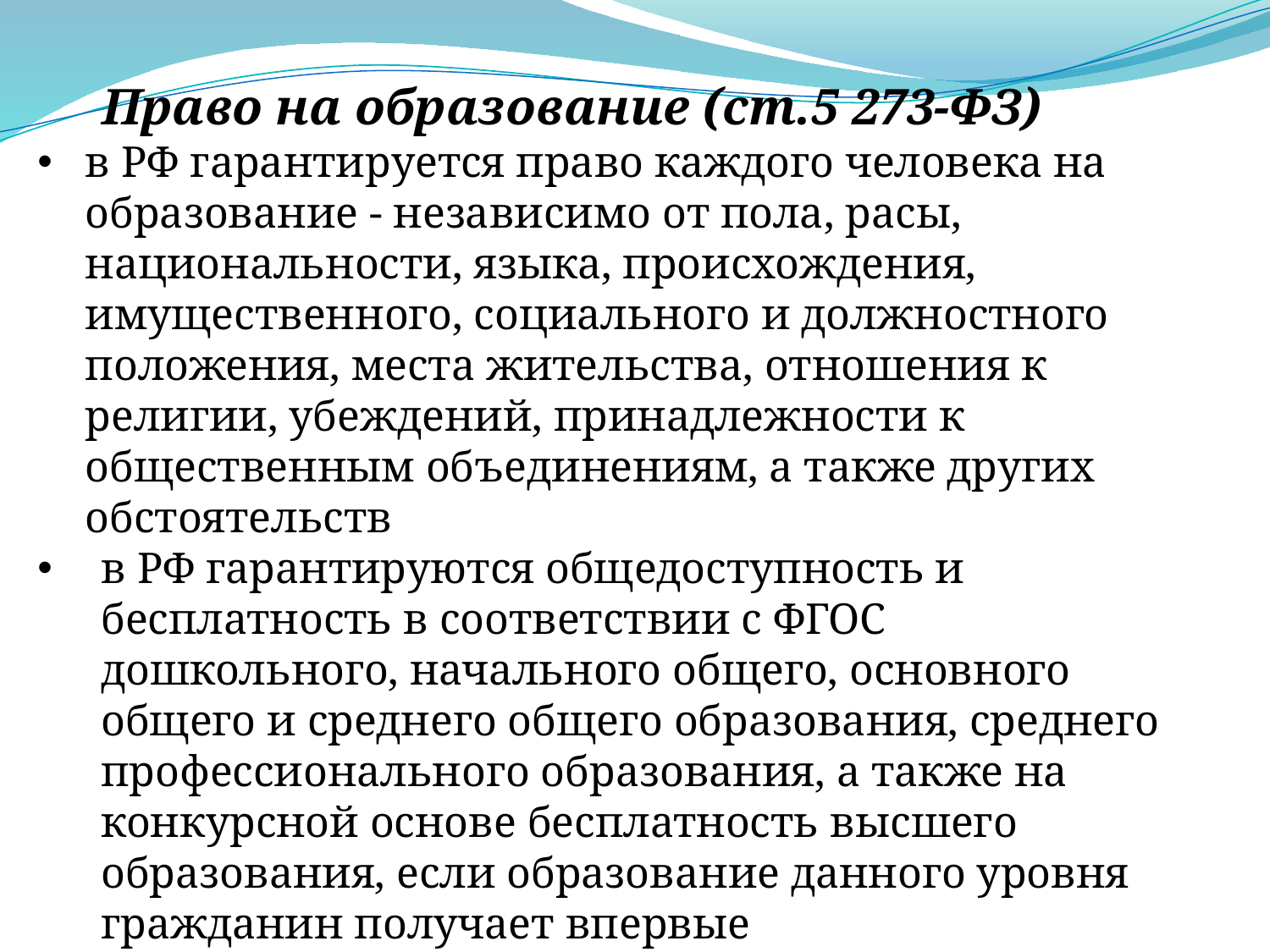

Право на образование (ст.5 273-ФЗ)
в РФ гарантируется право каждого человека на образование - независимо от пола, расы, национальности, языка, происхождения, имущественного, социального и должностного положения, места жительства, отношения к религии, убеждений, принадлежности к общественным объединениям, а также других обстоятельств
в РФ гарантируются общедоступность и бесплатность в соответствии с ФГОС дошкольного, начального общего, основного общего и среднего общего образования, среднего профессионального образования, а также на конкурсной основе бесплатность высшего образования, если образование данного уровня гражданин получает впервые